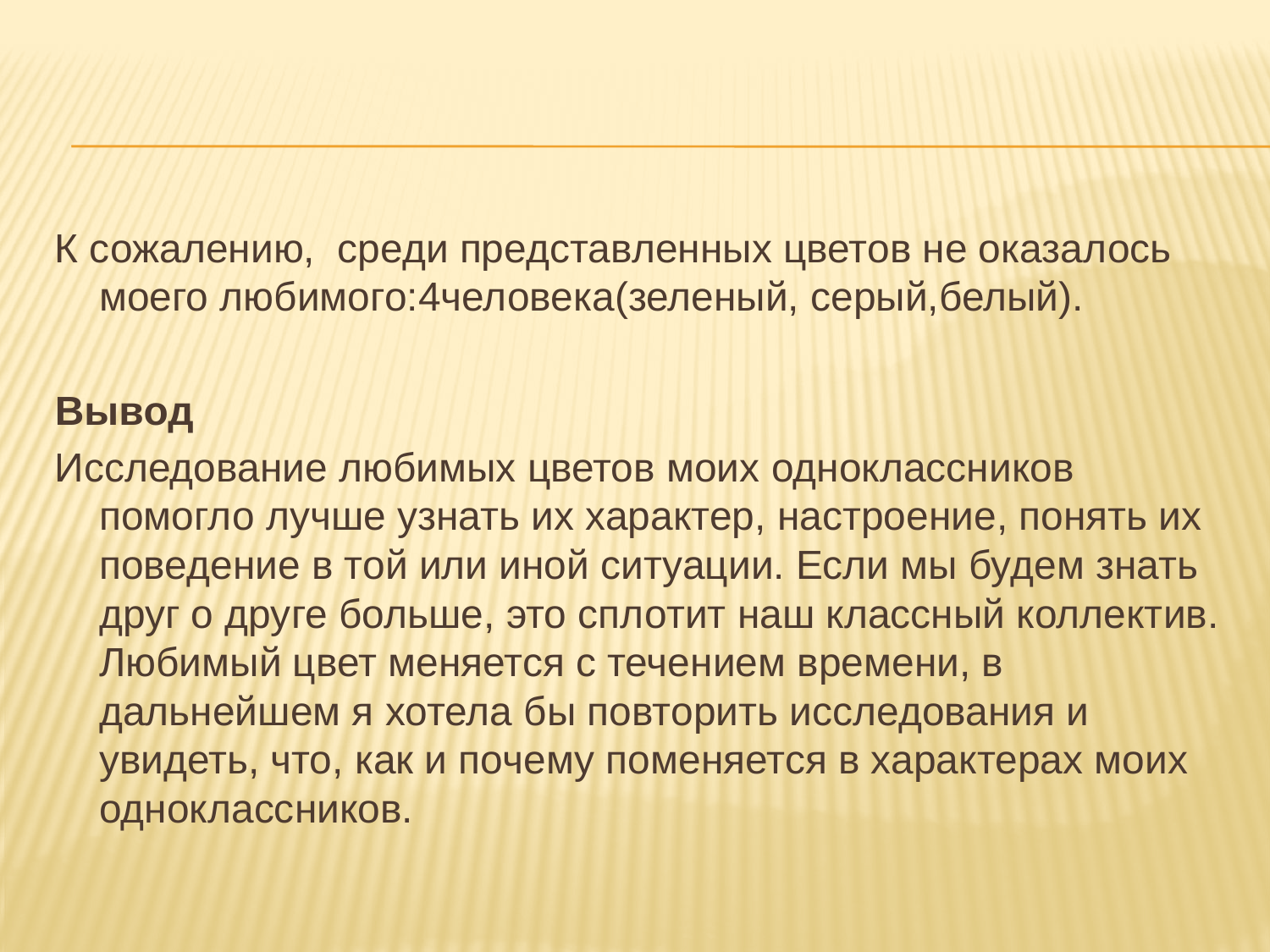

#
К сожалению,  среди представленных цветов не оказалось моего любимого:4человека(зеленый, серый,белый).

Вывод
Исследование любимых цветов моих одноклассников помогло лучше узнать их характер, настроение, понять их поведение в той или иной ситуации. Если мы будем знать друг о друге больше, это сплотит наш классный коллектив. Любимый цвет меняется с течением времени, в дальнейшем я хотела бы повторить исследования и увидеть, что, как и почему поменяется в характерах моих одноклассников.